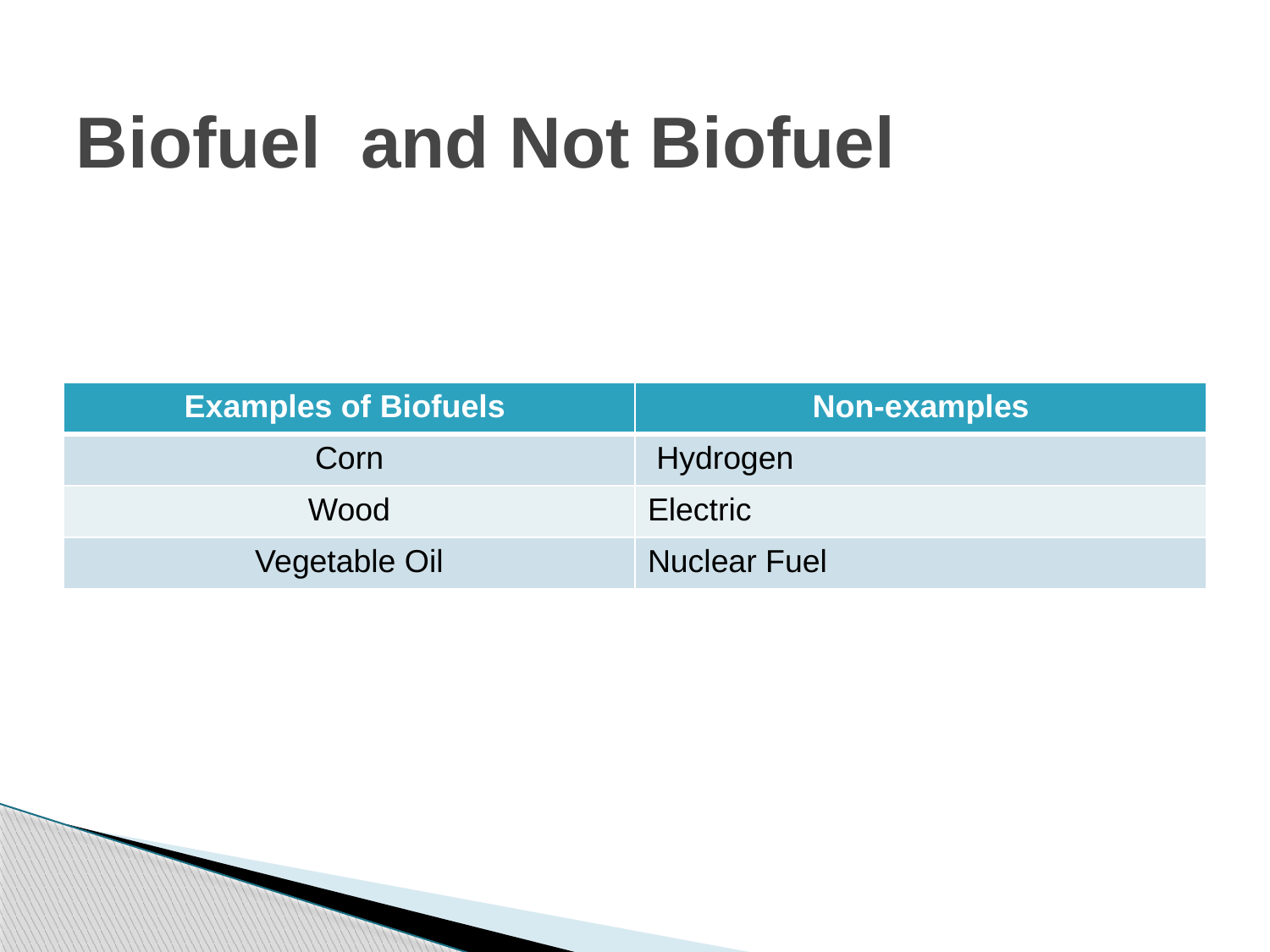

# Biofuel  and Not Biofuel
| Examples of Biofuels | Non-examples |
| --- | --- |
| Corn | Hydrogen |
| Wood | Electric |
| Vegetable Oil | Nuclear Fuel |